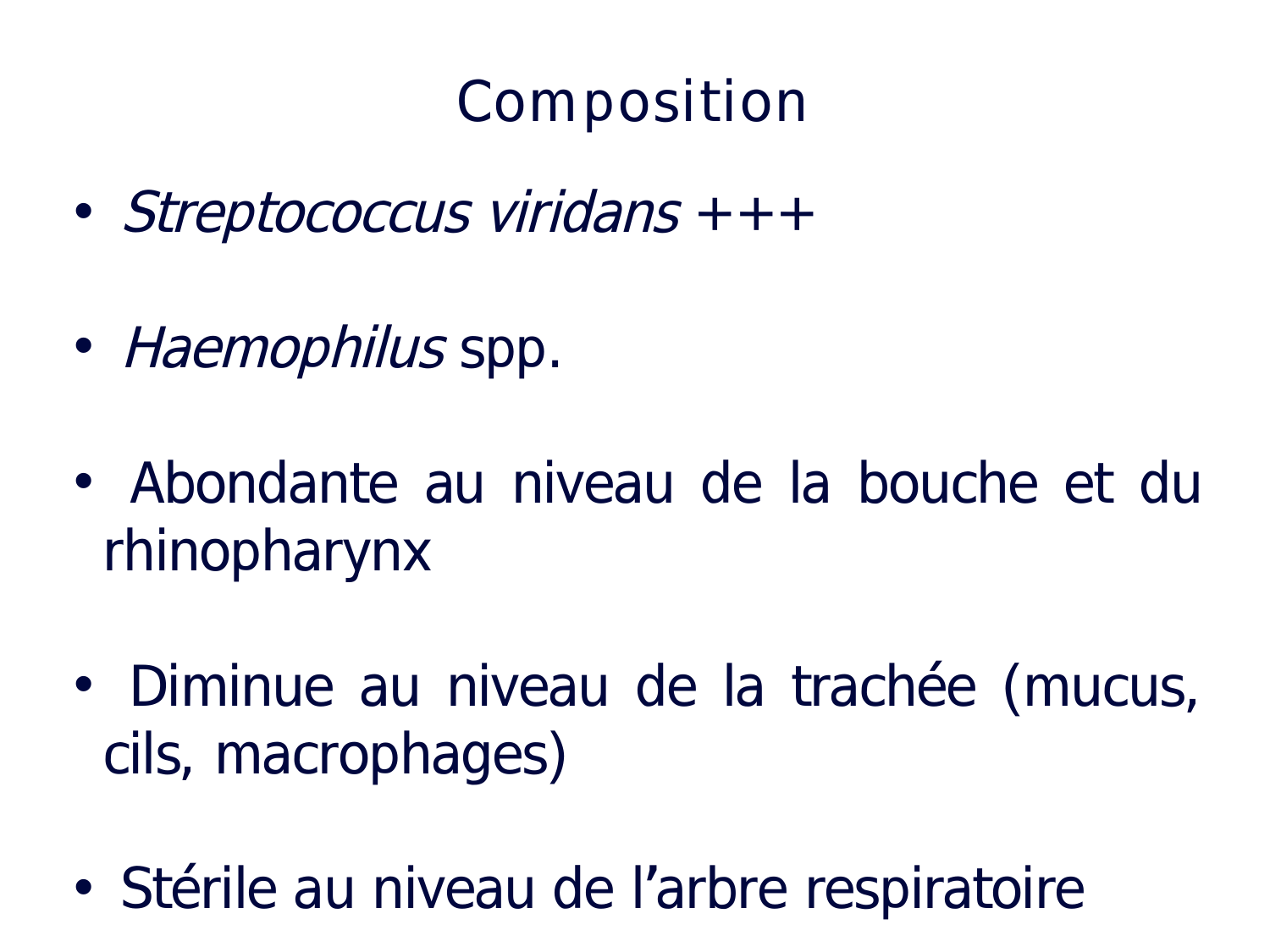

Composition
 Streptococcus viridans +++

 Haemophilus spp.

 Abondante au niveau de la bouche et du rhinopharynx

 Diminue au niveau de la trachée (mucus, cils, macrophages)

 Stérile au niveau de l’arbre respiratoire